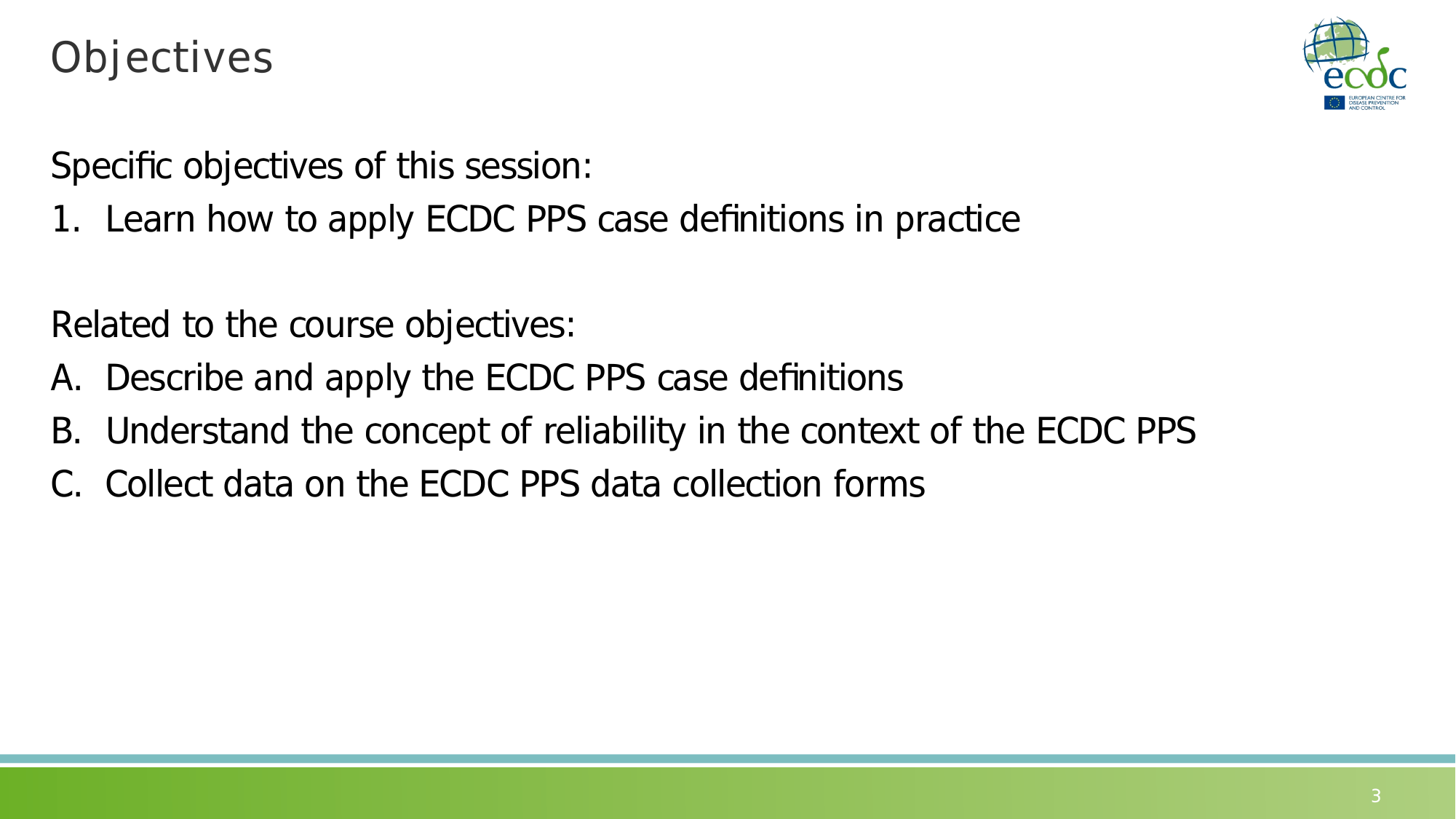

# Objectives
Specific objectives of this session:
Learn how to apply ECDC PPS case definitions in practice

Related to the course objectives:
Describe and apply the ECDC PPS case definitions
Understand the concept of reliability in the context of the ECDC PPS
Collect data on the ECDC PPS data collection forms

3